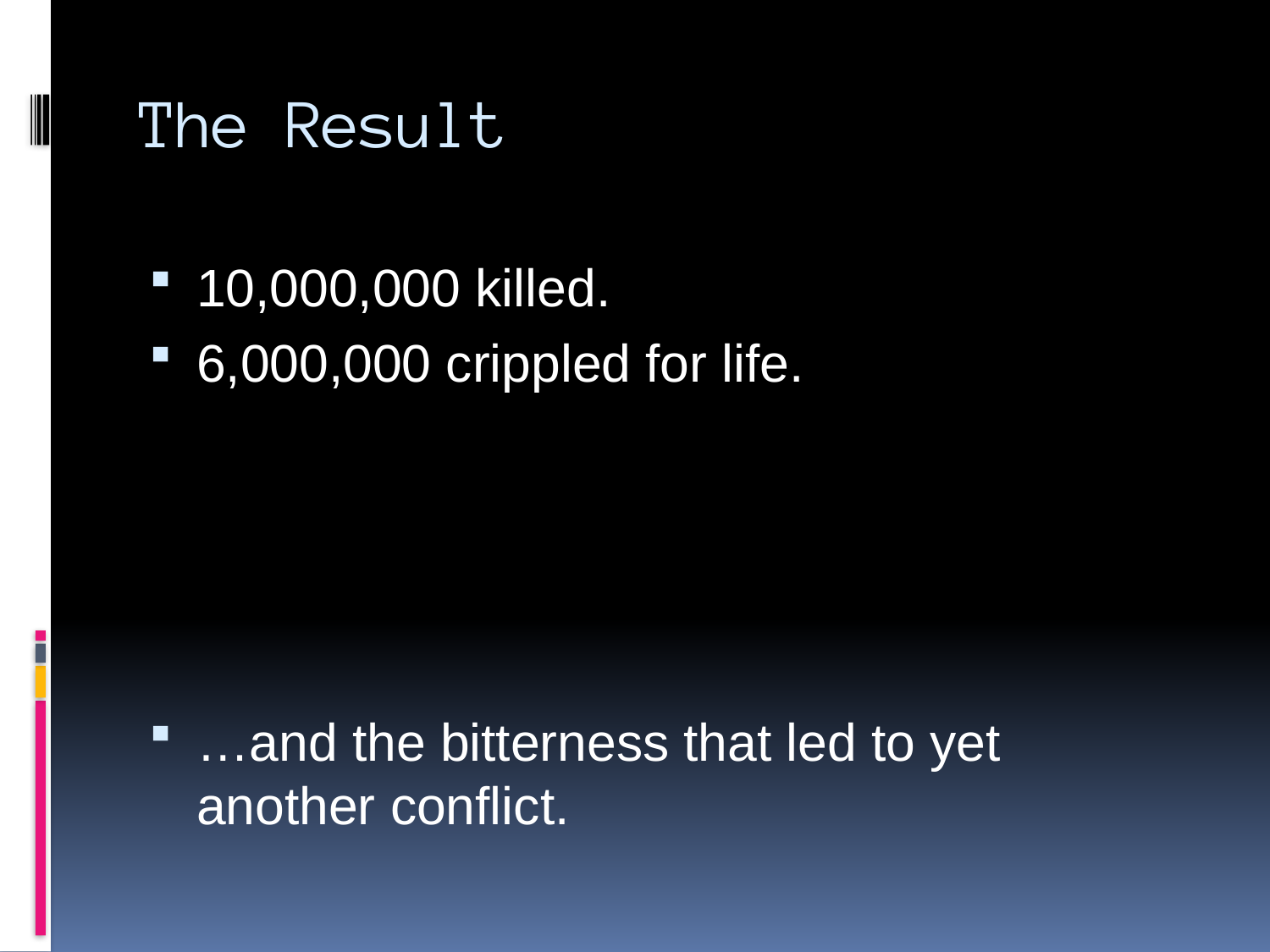

# The Result
10,000,000 killed.
6,000,000 crippled for life.

…and the bitterness that led to yet another conflict.